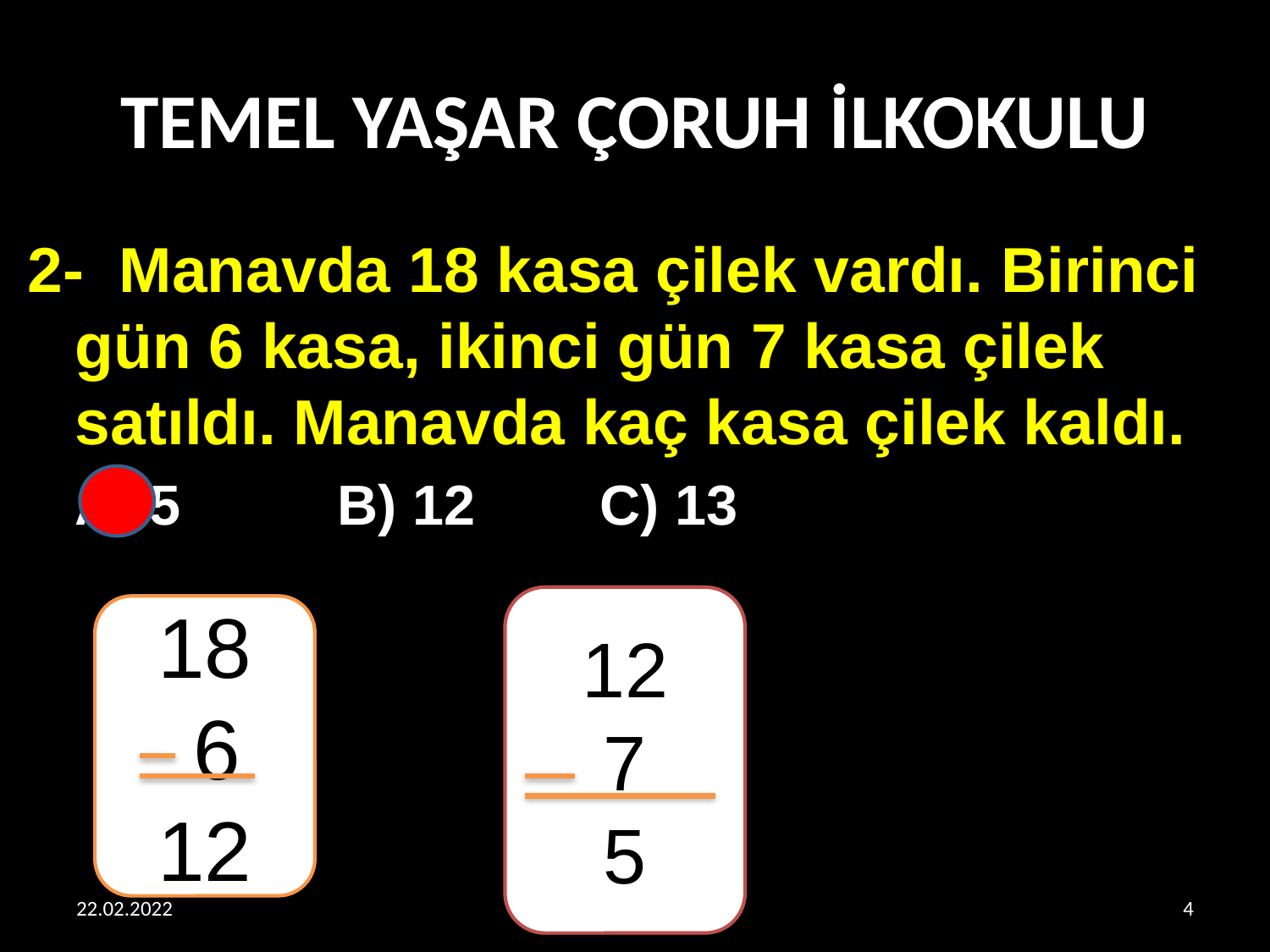

# TEMEL YAŞAR ÇORUH İLKOKULU
2-  Manavda 18 kasa çilek vardı. Birinci gün 6 kasa, ikinci gün 7 kasa çilek satıldı. Manavda kaç kasa çilek kaldı.
   A) 5          B) 12        C) 13

12
7
5
18
 6
12
22.02.2022
4